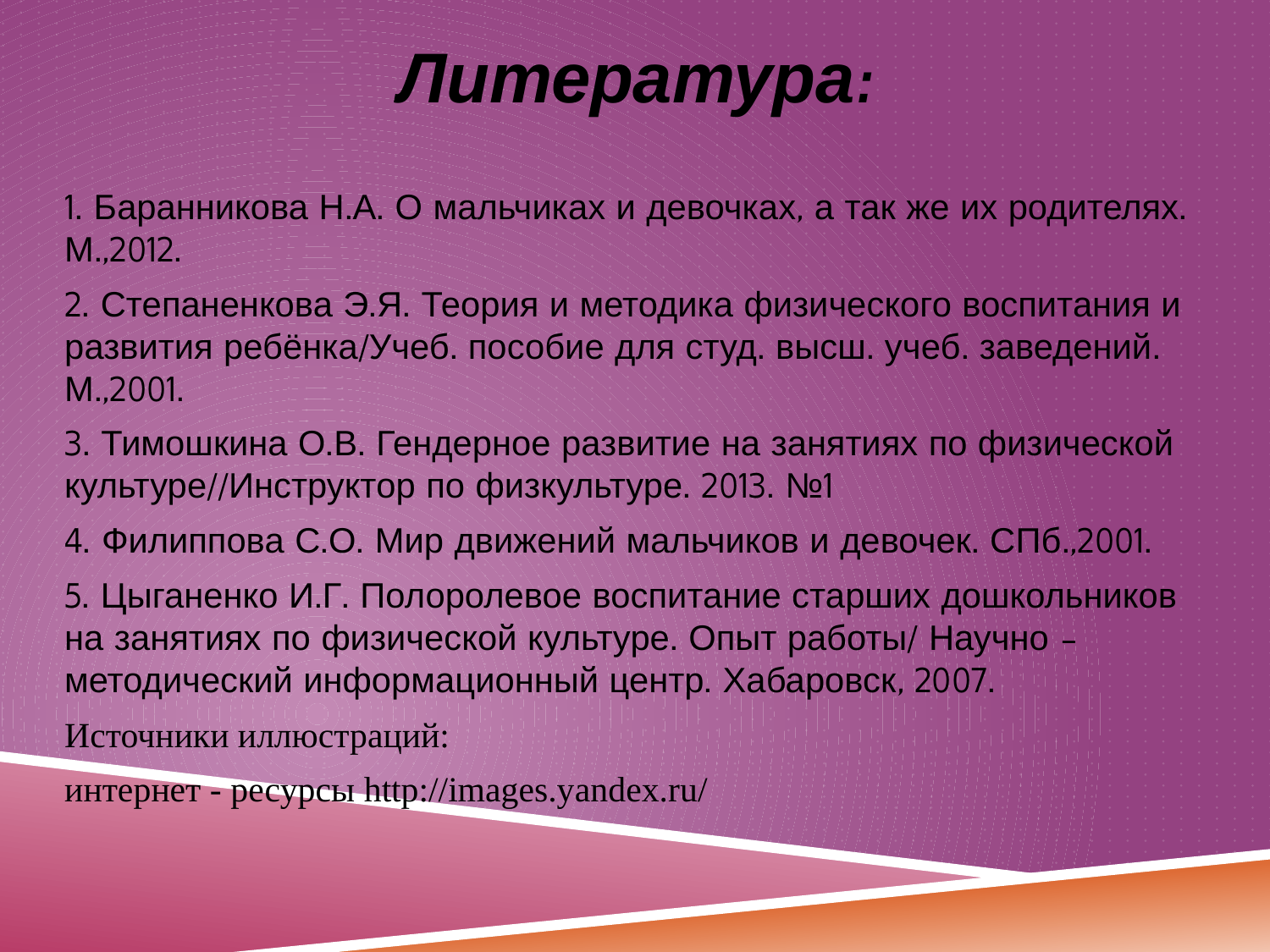

Литература:

1. Баранникова Н.А. О мальчиках и девочках, а так же их родителях. М.,2012.
2. Степаненкова Э.Я. Теория и методика физического воспитания и развития ребёнка/Учеб. пособие для студ. высш. учеб. заведений. М.,2001.
3. Тимошкина О.В. Гендерное развитие на занятиях по физической культуре//Инструктор по физкультуре. 2013. №1
4. Филиппова С.О. Мир движений мальчиков и девочек. СПб.,2001.
5. Цыганенко И.Г. Полоролевое воспитание старших дошкольников на занятиях по физической культуре. Опыт работы/ Научно – методический информационный центр. Хабаровск, 2007.
Источники иллюстраций:
интернет - ресурсы http://images.yandex.ru/